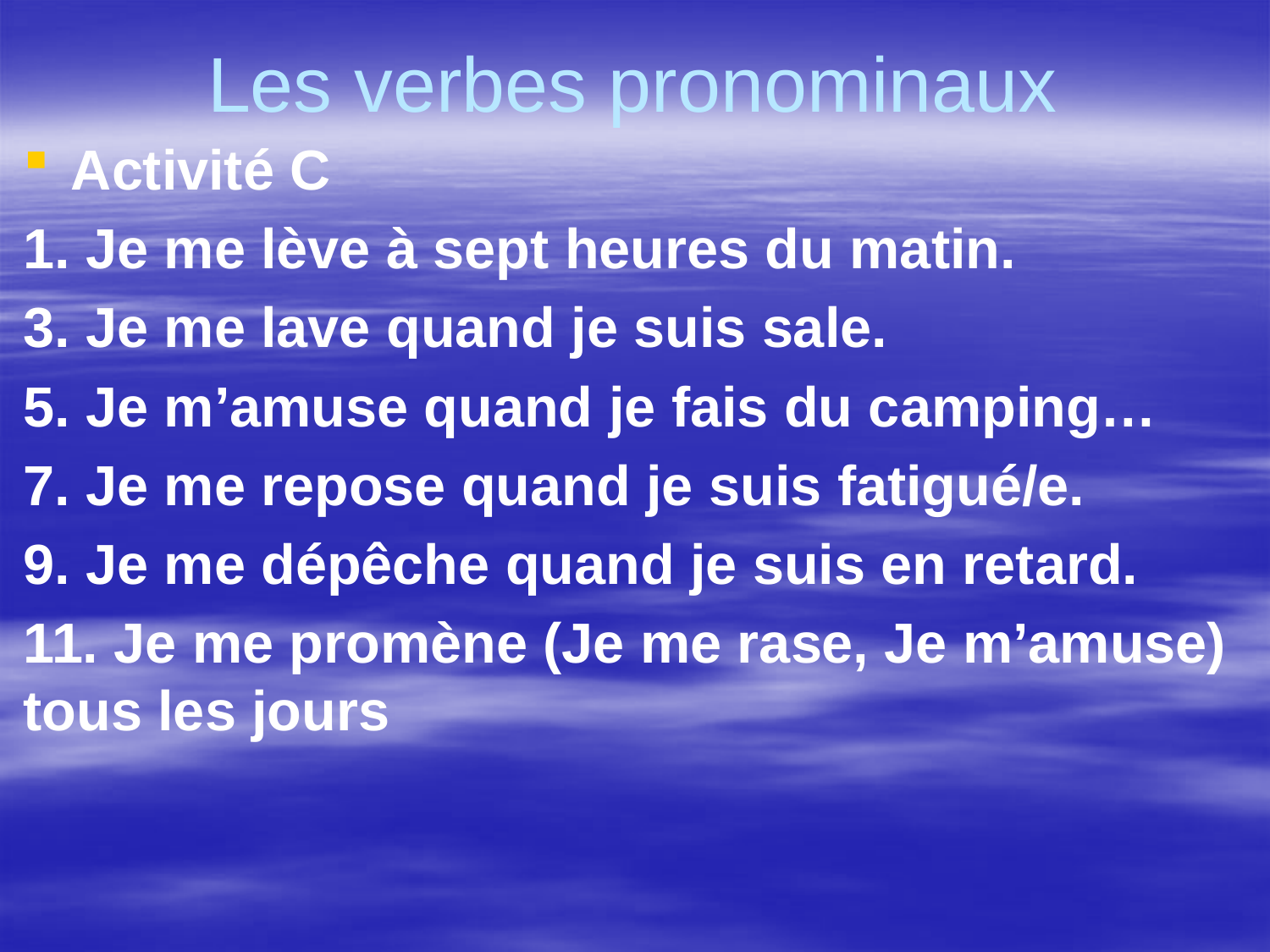

# Les verbes pronominaux
Activité C
1. Je me lève à sept heures du matin.
3. Je me lave quand je suis sale.
5. Je m’amuse quand je fais du camping…
7. Je me repose quand je suis fatigué/e.
9. Je me dépêche quand je suis en retard.
11. Je me promène (Je me rase, Je m’amuse) tous les jours